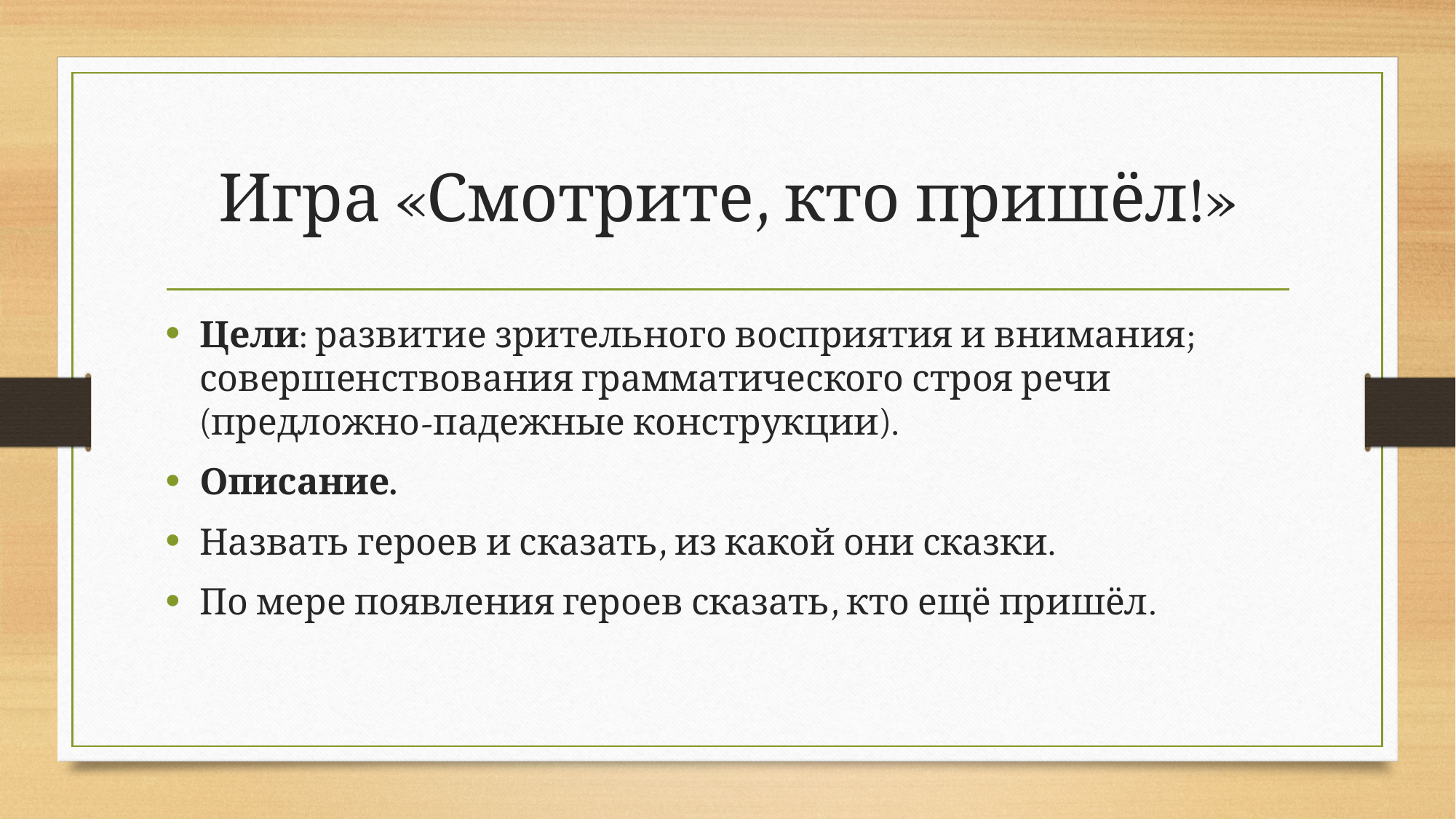

# Игра «Смотрите, кто пришёл!»
Цели: развитие зрительного восприятия и внимания; совершенствования грамматического строя речи (предложно-падежные конструкции).
Описание.
Назвать героев и сказать, из какой они сказки.
По мере появления героев сказать, кто ещё пришёл.